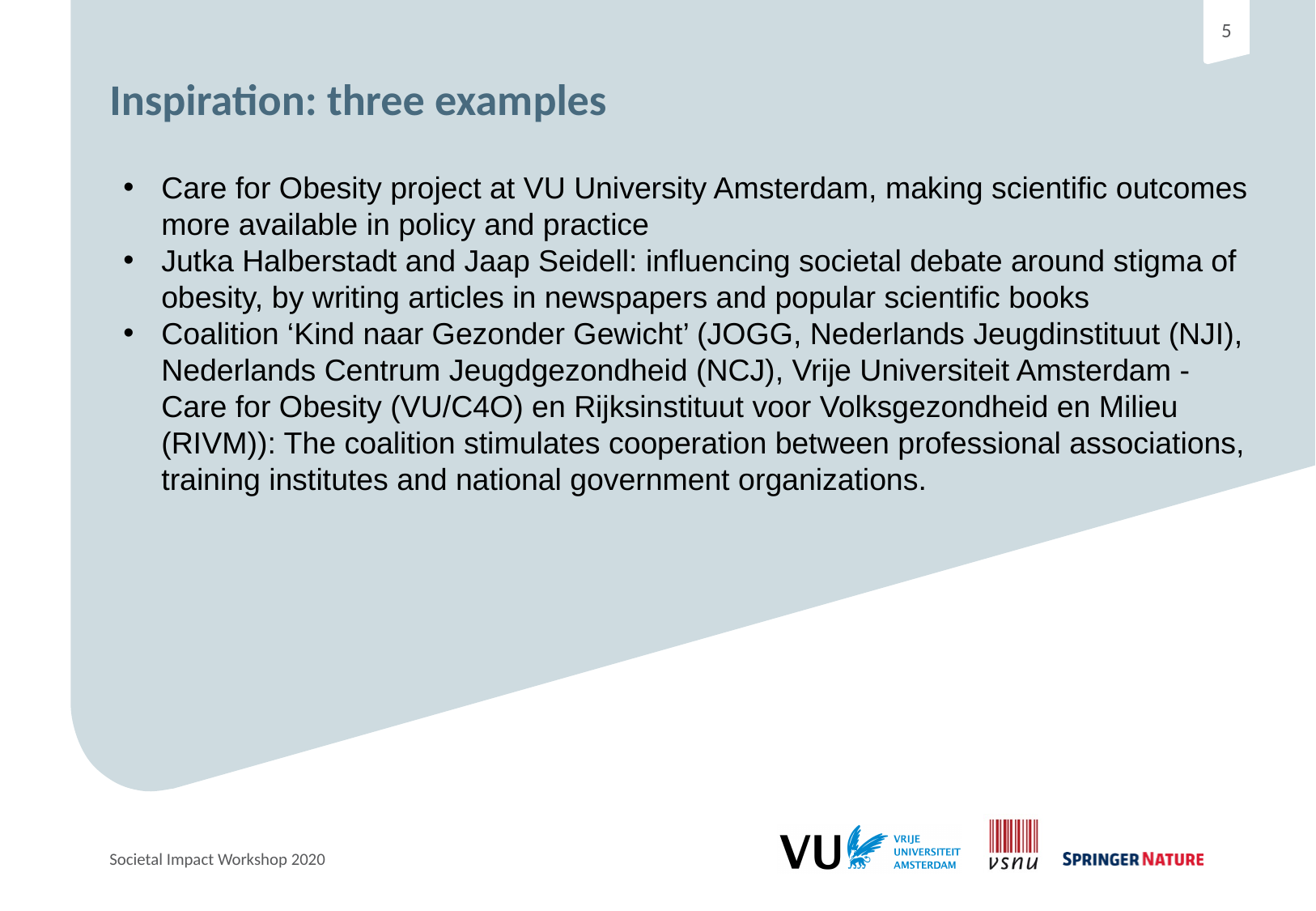

# Inspiration: three examples
Care for Obesity project at VU University Amsterdam, making scientific outcomes more available in policy and practice
Jutka Halberstadt and Jaap Seidell: influencing societal debate around stigma of obesity, by writing articles in newspapers and popular scientific books
Coalition ‘Kind naar Gezonder Gewicht’ (JOGG, Nederlands Jeugdinstituut (NJI), Nederlands Centrum Jeugdgezondheid (NCJ), Vrije Universiteit Amsterdam - Care for Obesity (VU/C4O) en Rijksinstituut voor Volksgezondheid en Milieu (RIVM)): The coalition stimulates cooperation between professional associations, training institutes and national government organizations.